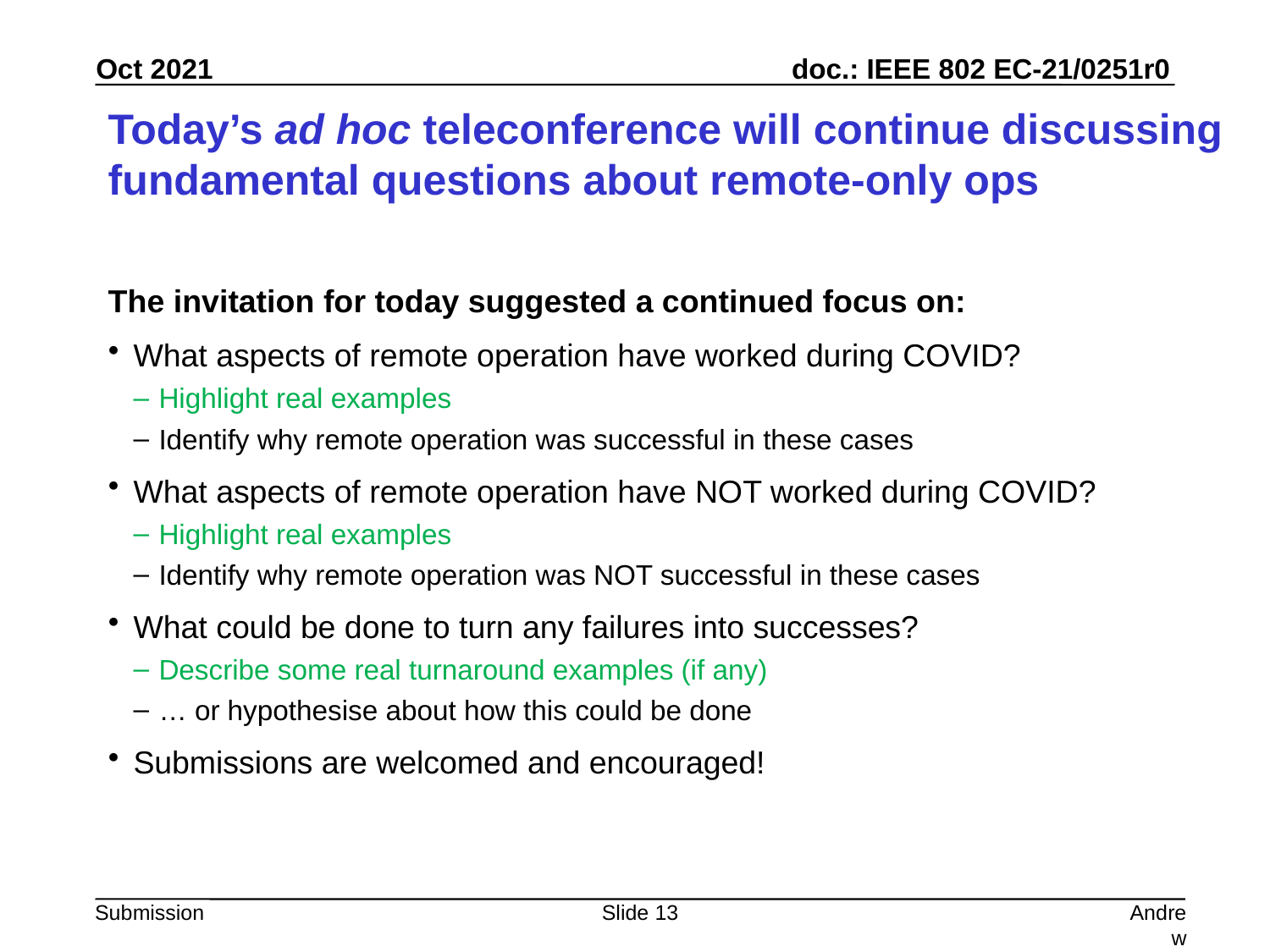

# Today’s ad hoc teleconference will continue discussing fundamental questions about remote-only ops
The invitation for today suggested a continued focus on:
What aspects of remote operation have worked during COVID?
Highlight real examples
Identify why remote operation was successful in these cases
What aspects of remote operation have NOT worked during COVID?
Highlight real examples
Identify why remote operation was NOT successful in these cases
What could be done to turn any failures into successes?
Describe some real turnaround examples (if any)
… or hypothesise about how this could be done
Submissions are welcomed and encouraged!

Slide 13
Andrew Myles, Cisco